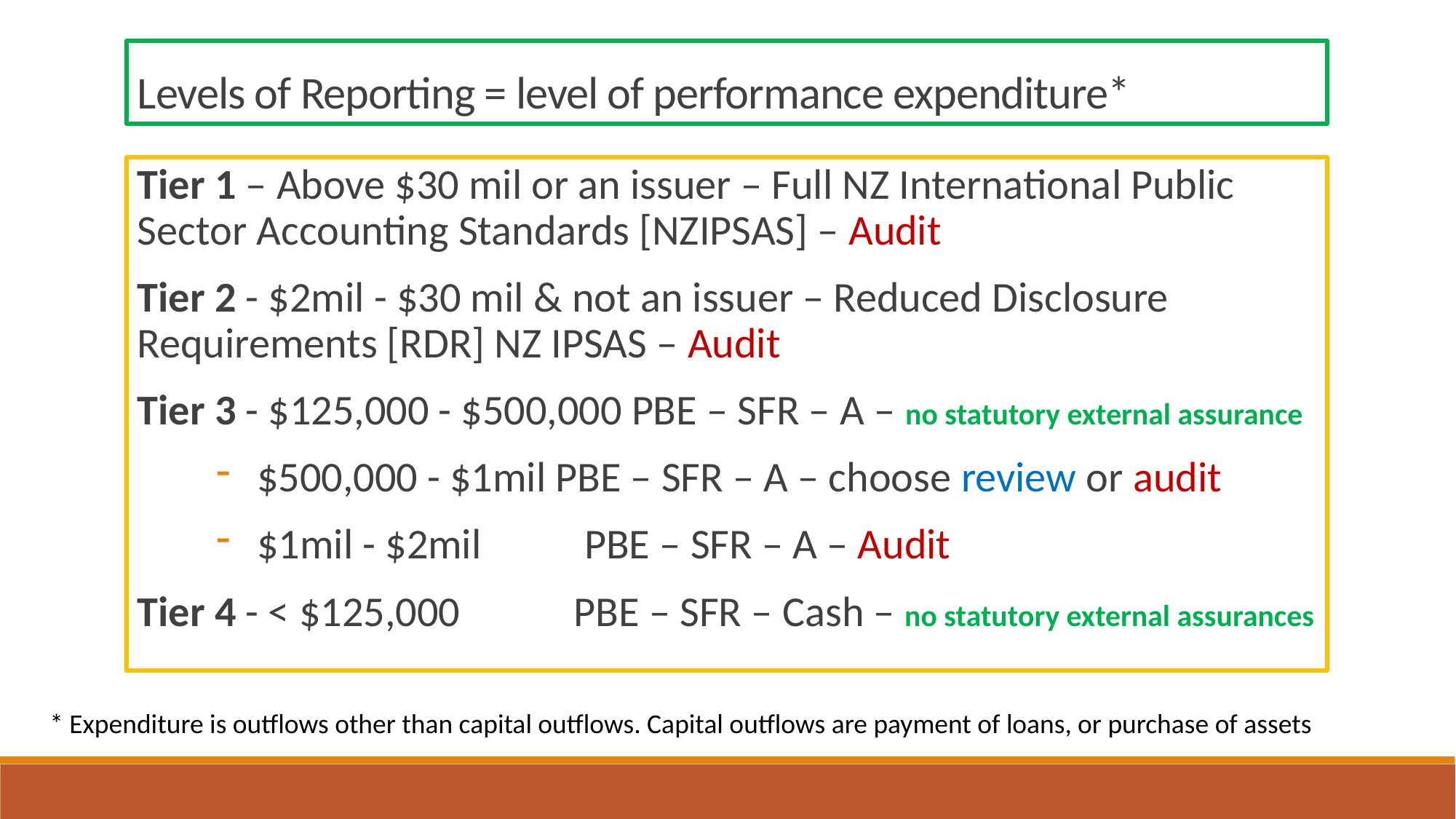

Levels of Reporting = level of performance expenditure*
Tier 1 – Above $30 mil or an issuer – Full NZ International Public Sector Accounting Standards [NZIPSAS] – Audit
Tier 2 - $2mil - $30 mil & not an issuer – Reduced Disclosure Requirements [RDR] NZ IPSAS – Audit
Tier 3 - $125,000 - $500,000 PBE – SFR – A – no statutory external assurance
$500,000 - $1mil PBE – SFR – A – choose review or audit
$1mil - $2mil	PBE – SFR – A – Audit
Tier 4 - < $125,000 	PBE – SFR – Cash – no statutory external assurances
* Expenditure is outflows other than capital outflows. Capital outflows are payment of loans, or purchase of assets